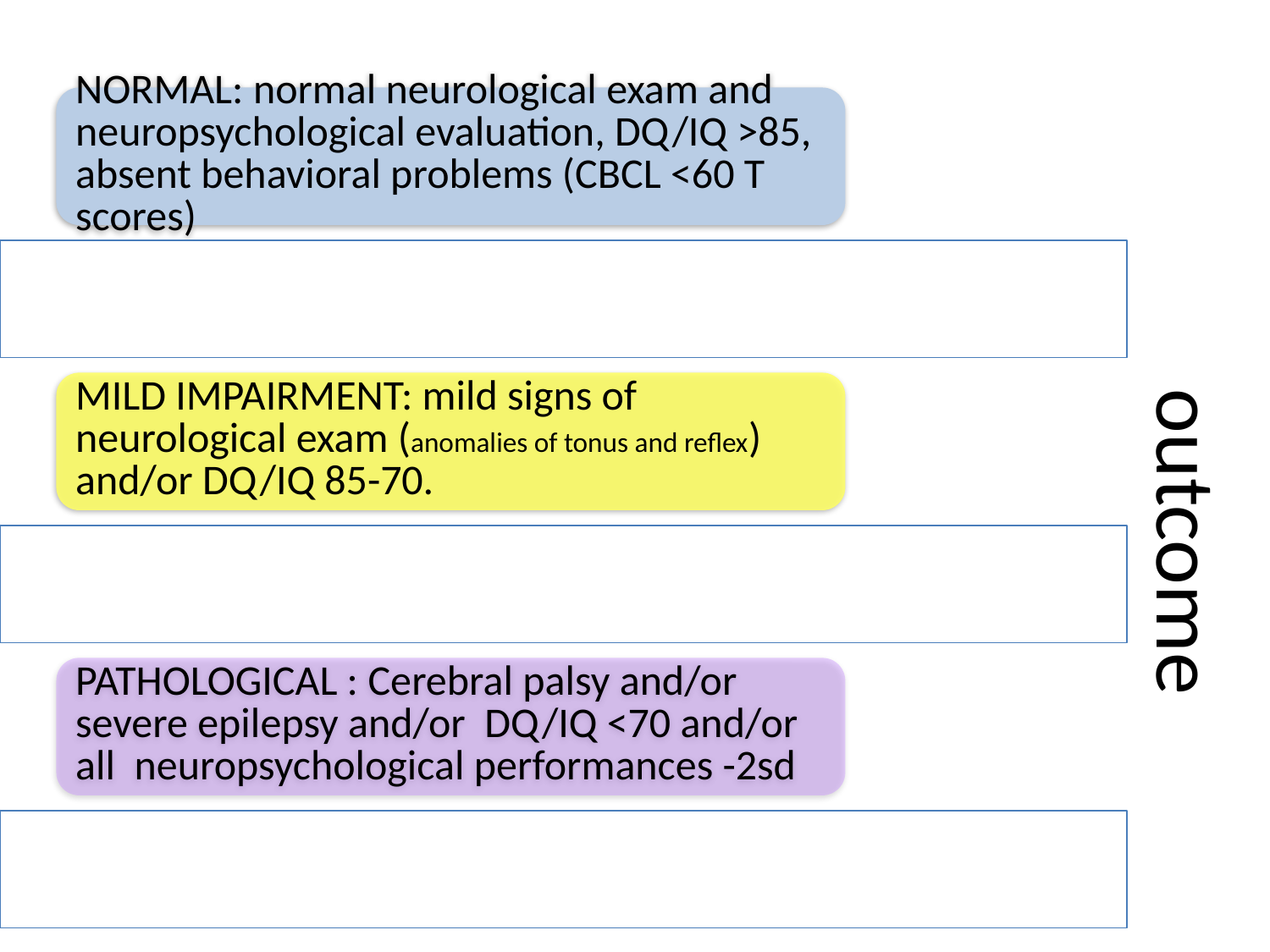

MILD IMPAIRMENT: mild signs of neurological exam (anomalies of tonus and reflex) and/or DQ/IQ 85-70.
PATHOLOGICAL : Cerebral palsy and/or severe epilepsy and/or  DQ/IQ <70 and/or all  neuropsychological performances -2sd
NORMAL: normal neurological exam and neuropsychological evaluation, DQ/IQ >85, absent behavioral problems (CBCL <60 T scores)
# outcome